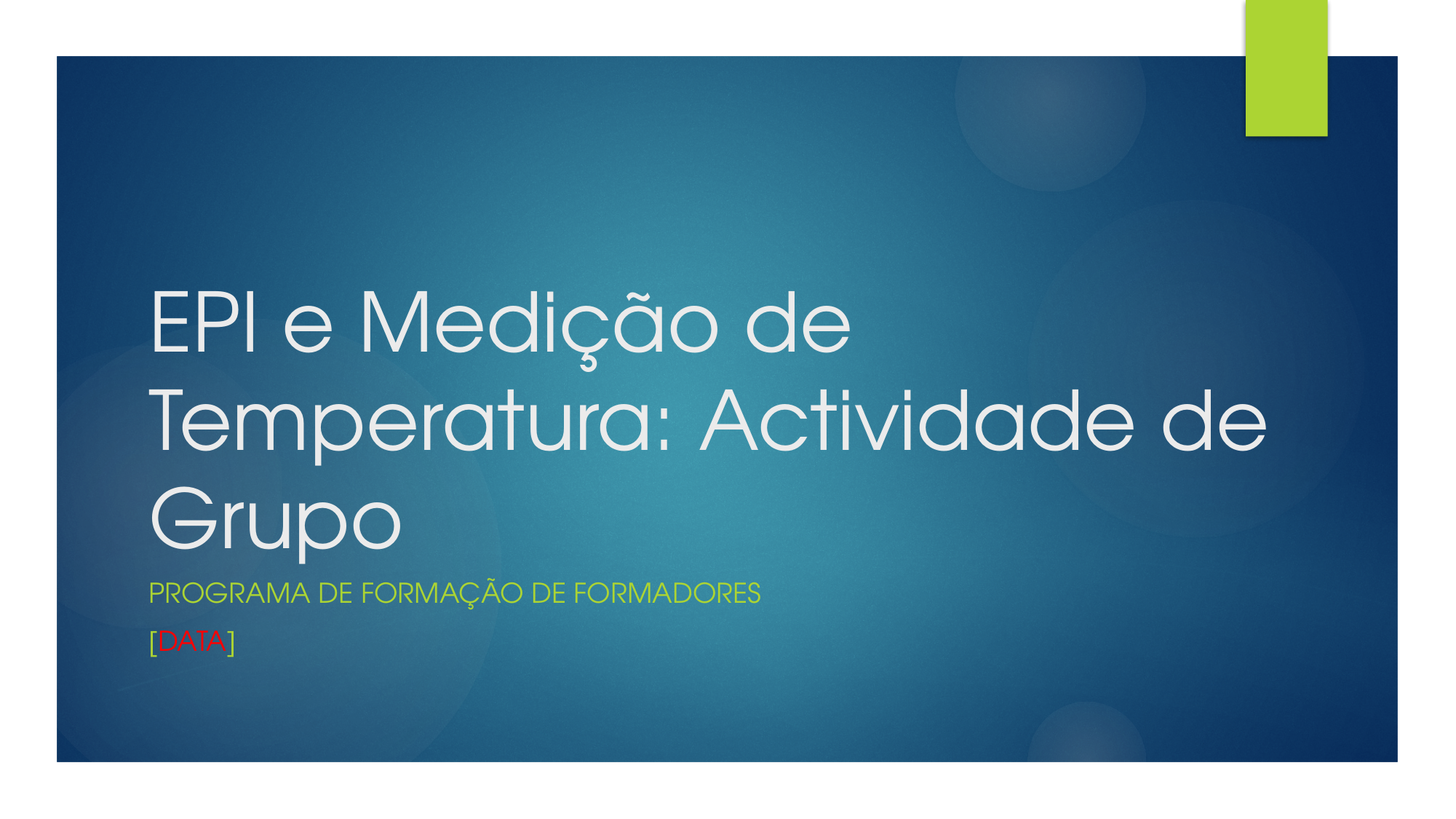

# EPI e Medição de Temperatura: Actividade de Grupo
PROGRAMA DE FORMAÇÃO DE FORMADORES
[Data]